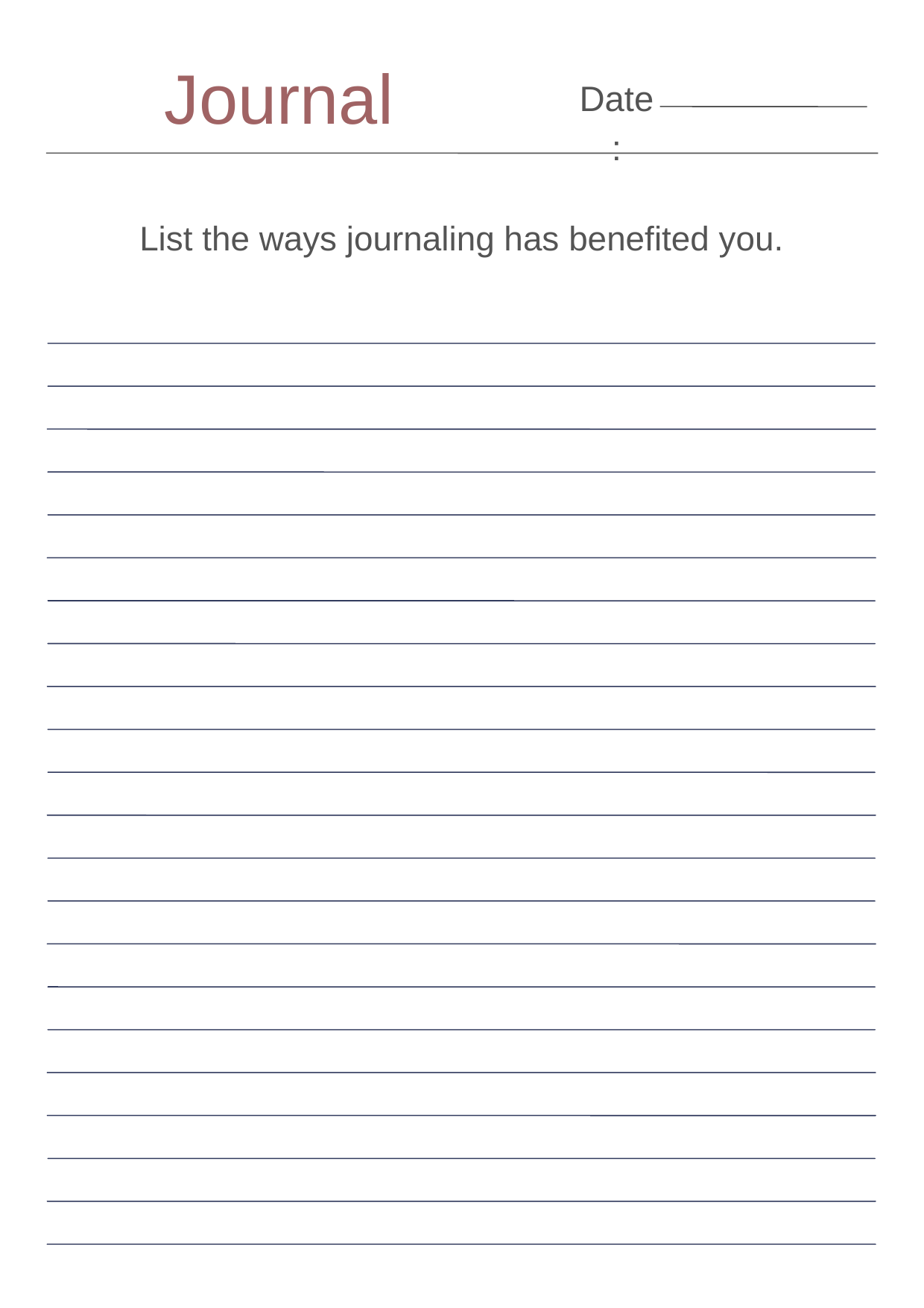

Journal
Date:

List the ways journaling has benefited you.